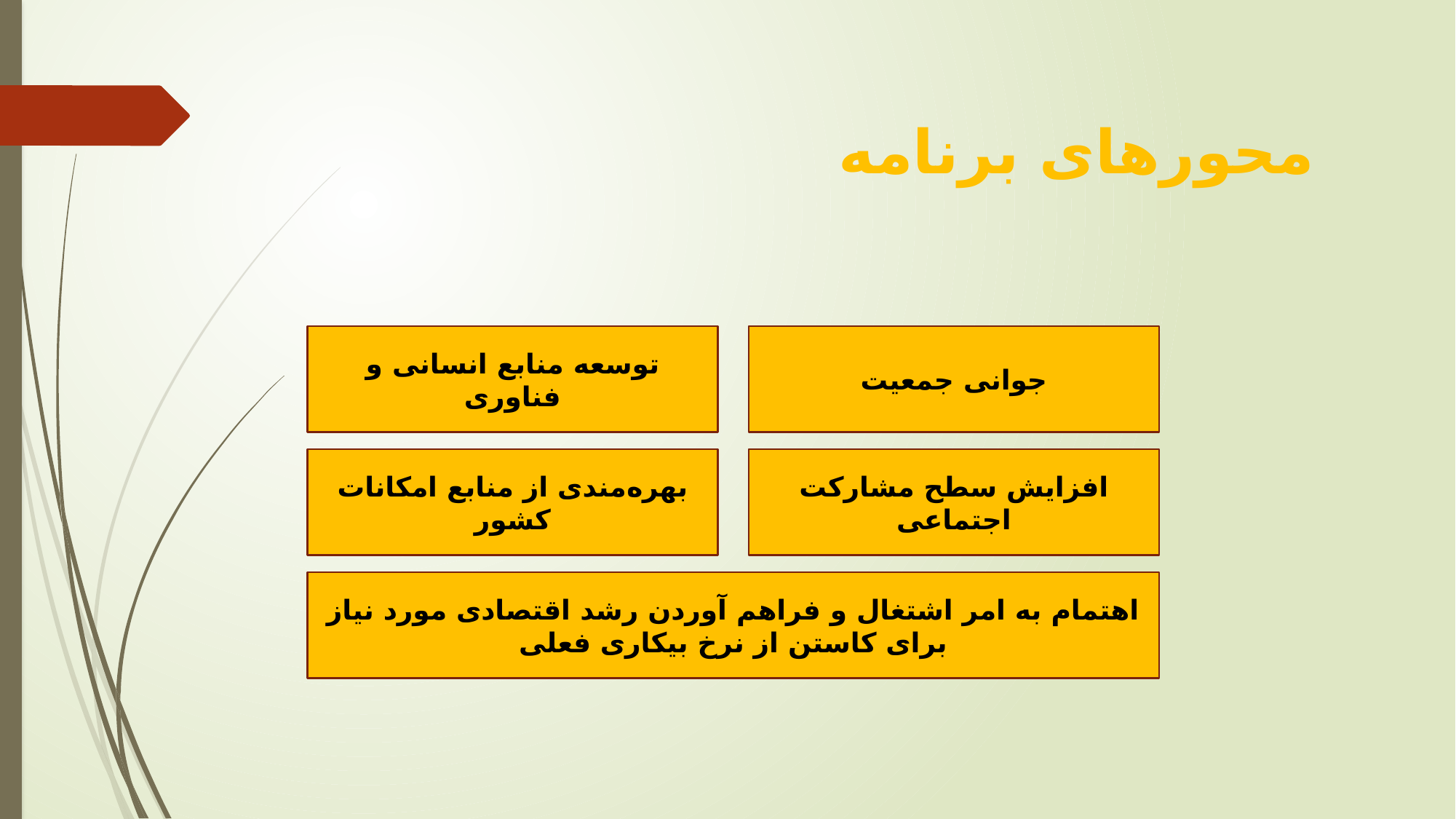

محورهای برنامه
توسعه منابع انسانی و فناوری
جوانی جمعیت
بهره‌مندی از منابع امکانات کشور
افزایش سطح مشارکت اجتماعی
اهتمام به امر اشتغال و فراهم آوردن رشد اقتصادی مورد نیاز برای کاستن از نرخ بیکاری فعلی